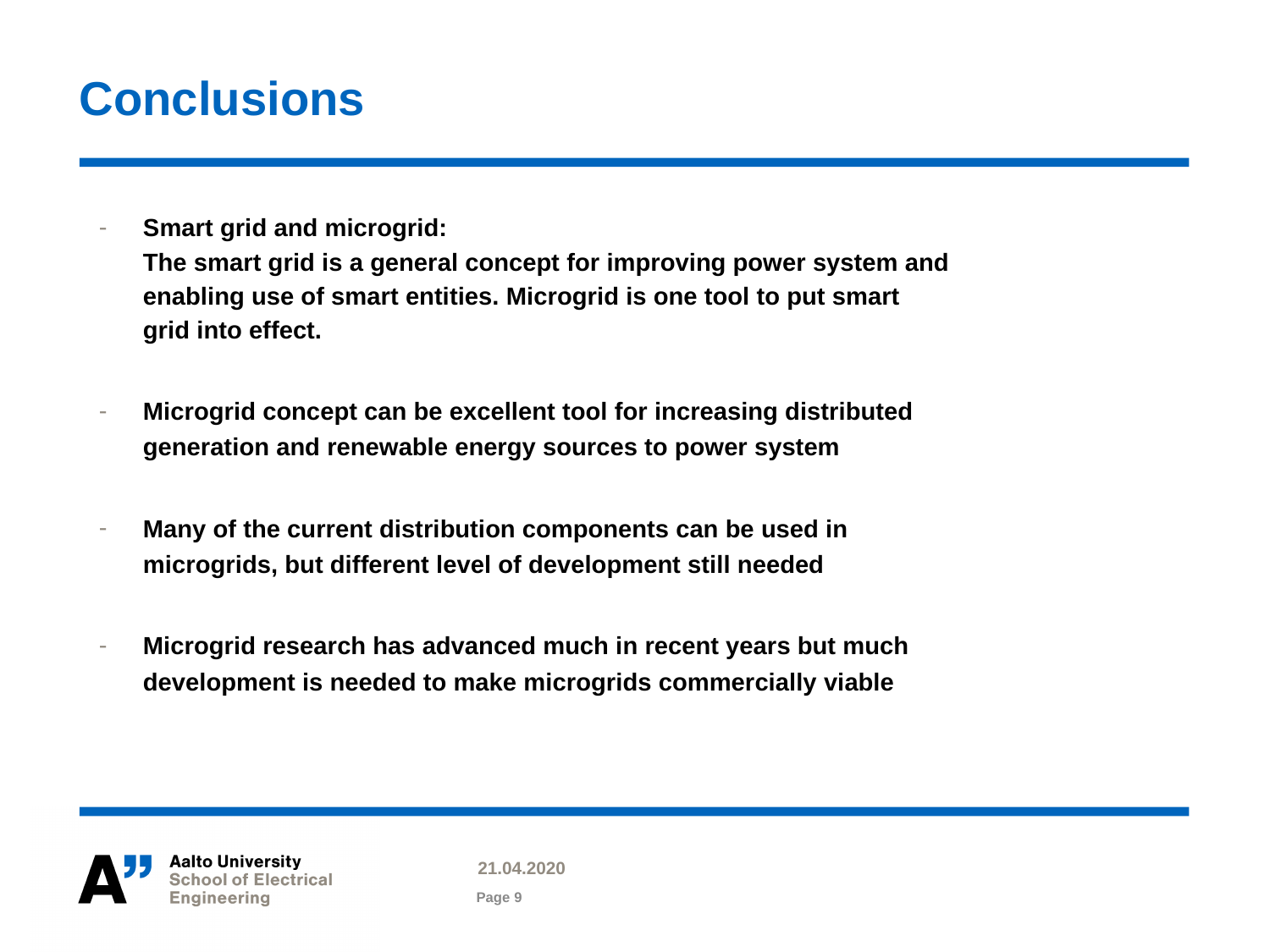

# Conclusions
Smart grid and microgrid:
The smart grid is a general concept for improving power system and enabling use of smart entities. Microgrid is one tool to put smart grid into effect.

Microgrid concept can be excellent tool for increasing distributed generation and renewable energy sources to power system

Many of the current distribution components can be used in microgrids, but different level of development still needed

Microgrid research has advanced much in recent years but much development is needed to make microgrids commercially viable

21.04.2020

Page 9